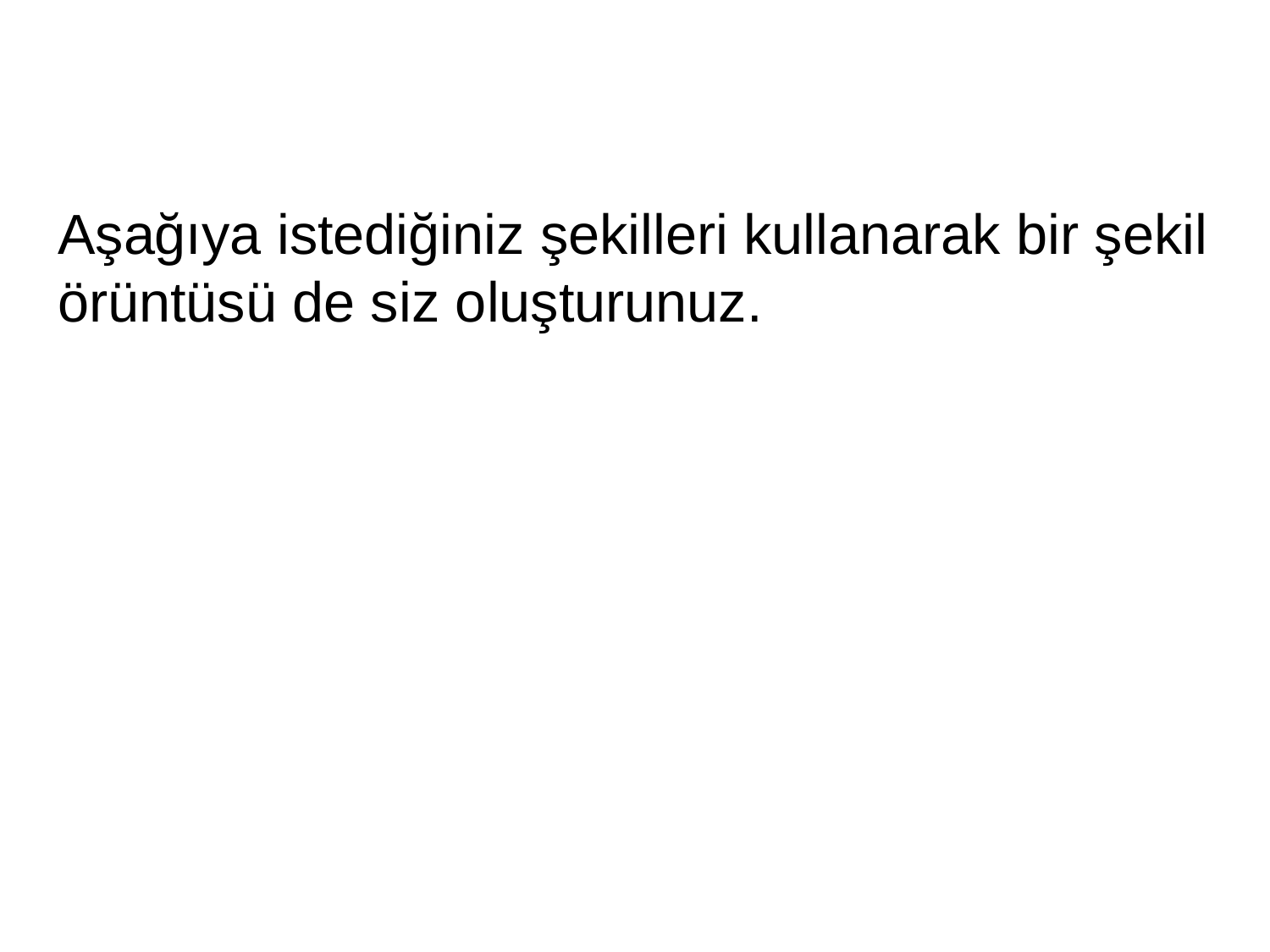

# Aşağıya istediğiniz şekilleri kullanarak bir şekil örüntüsü de siz oluşturunuz.